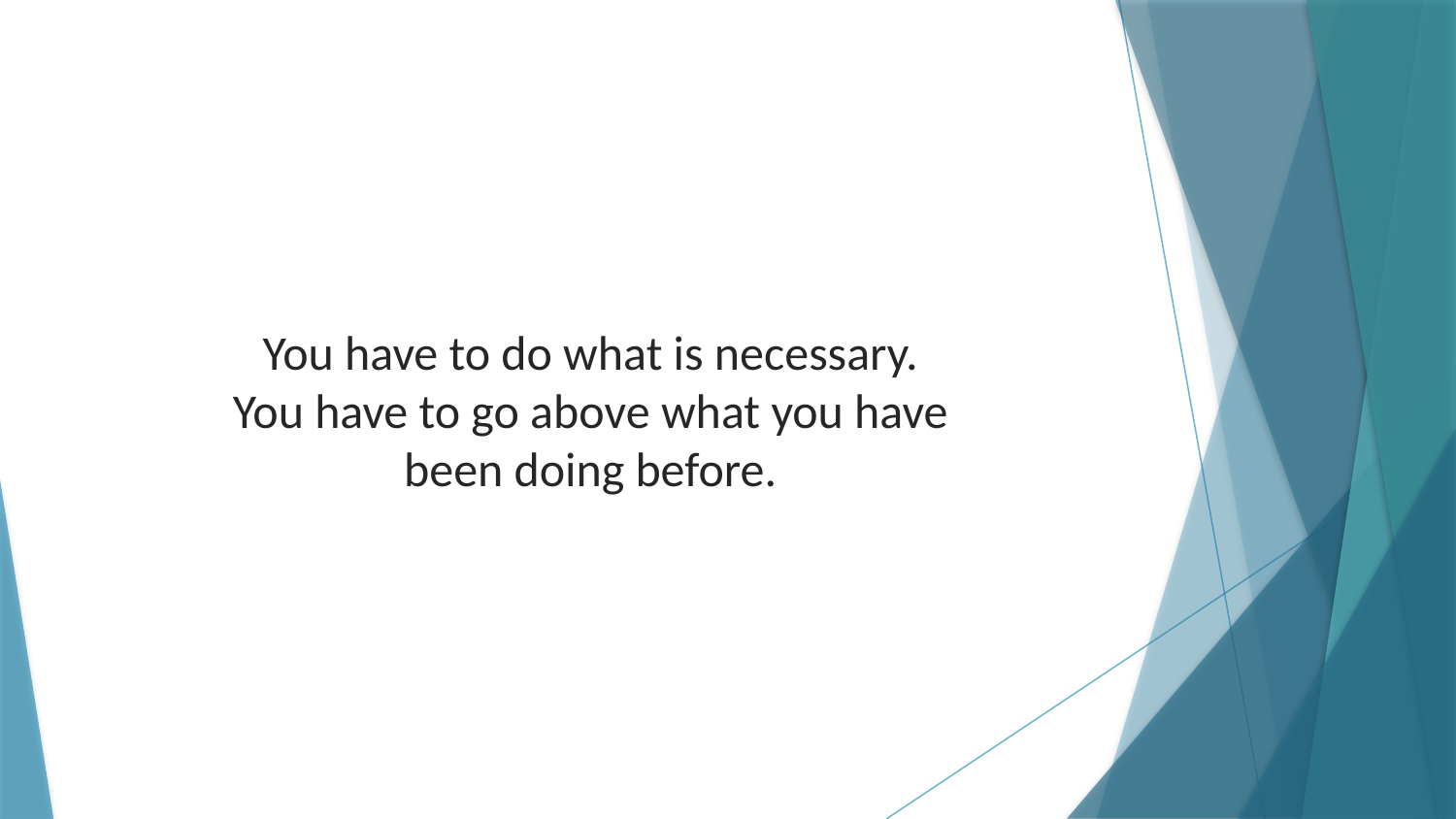

You have to do what is necessary. You have to go above what you have been doing before.